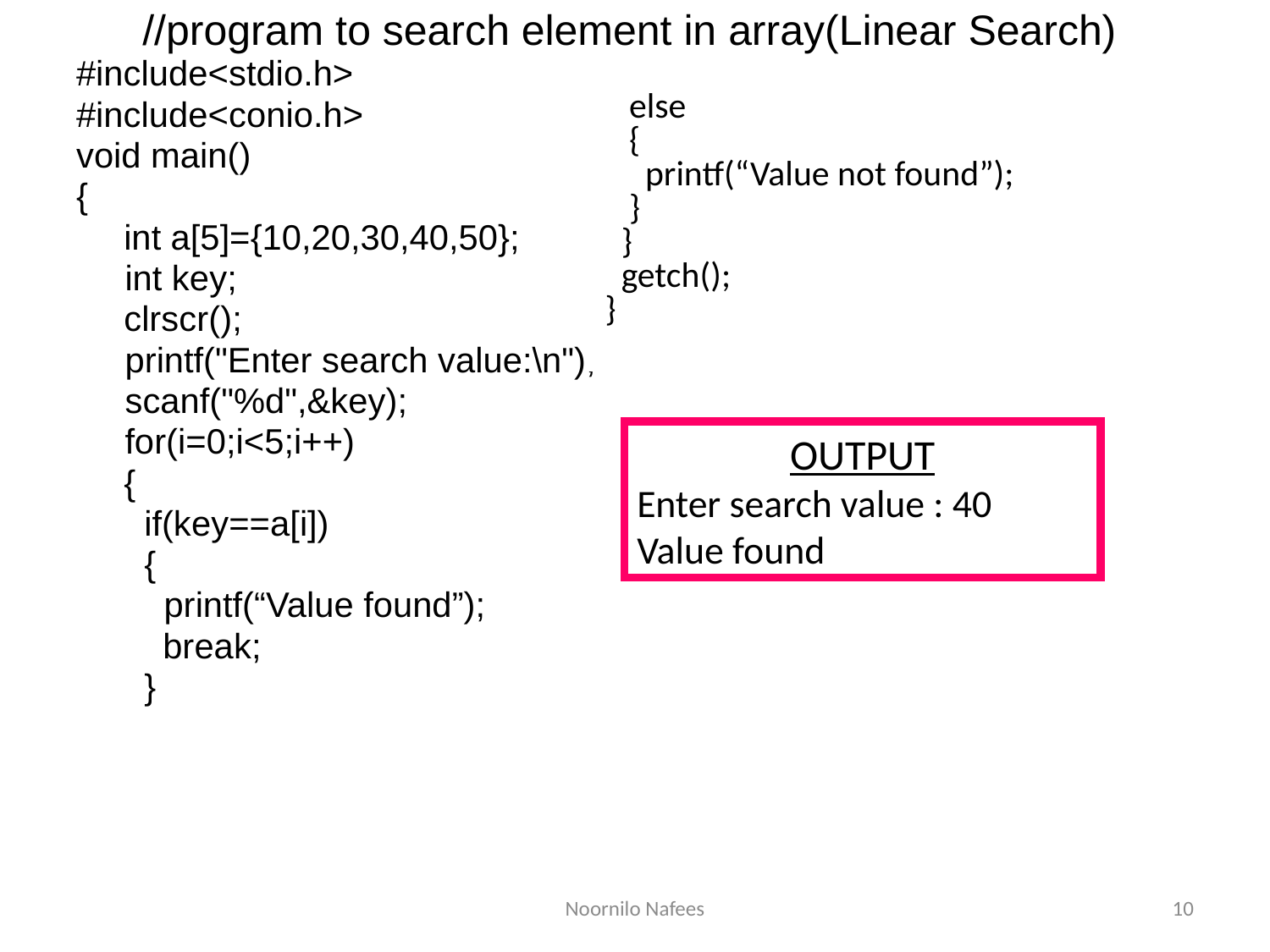

# //program to search element in array(Linear Search)
#include<stdio.h>
#include<conio.h>
void main()
{
	int a[5]={10,20,30,40,50};
     int key;
	clrscr();
     printf("Enter search value:\n");
     scanf("%d",&key);
     for(i=0;i<5;i++)
	{
       if(key==a[i])
       {
         printf(“Value found”);
	    break;
       }

   else
   {
     printf(“Value not found”);
   }
  }
  getch();
}

OUTPUT
Enter search value : 40
Value found
Noornilo Nafees
10